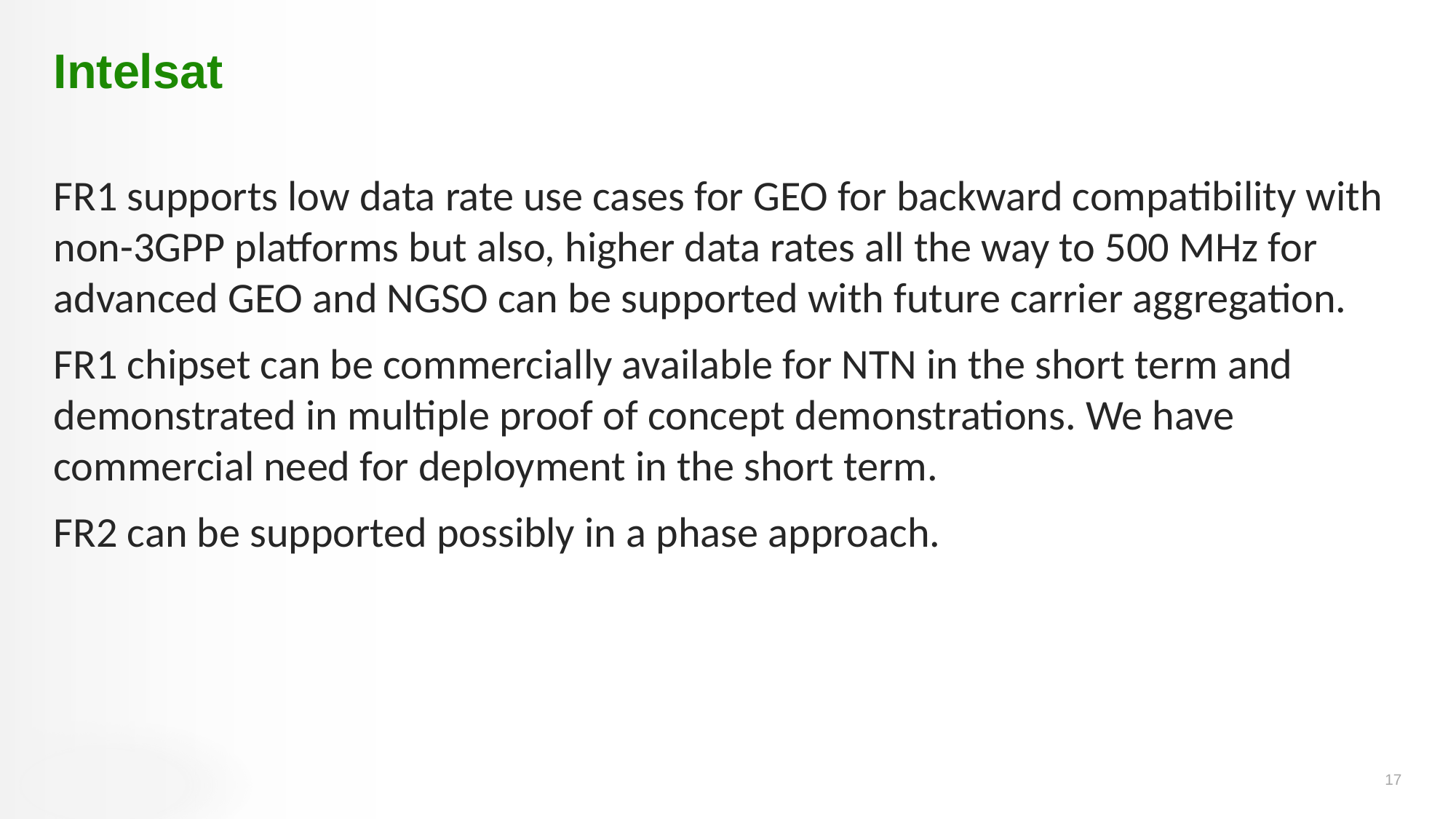

# Intelsat
FR1 supports low data rate use cases for GEO for backward compatibility with non-3GPP platforms but also, higher data rates all the way to 500 MHz for advanced GEO and NGSO can be supported with future carrier aggregation.
FR1 chipset can be commercially available for NTN in the short term and demonstrated in multiple proof of concept demonstrations. We have commercial need for deployment in the short term.
FR2 can be supported possibly in a phase approach.